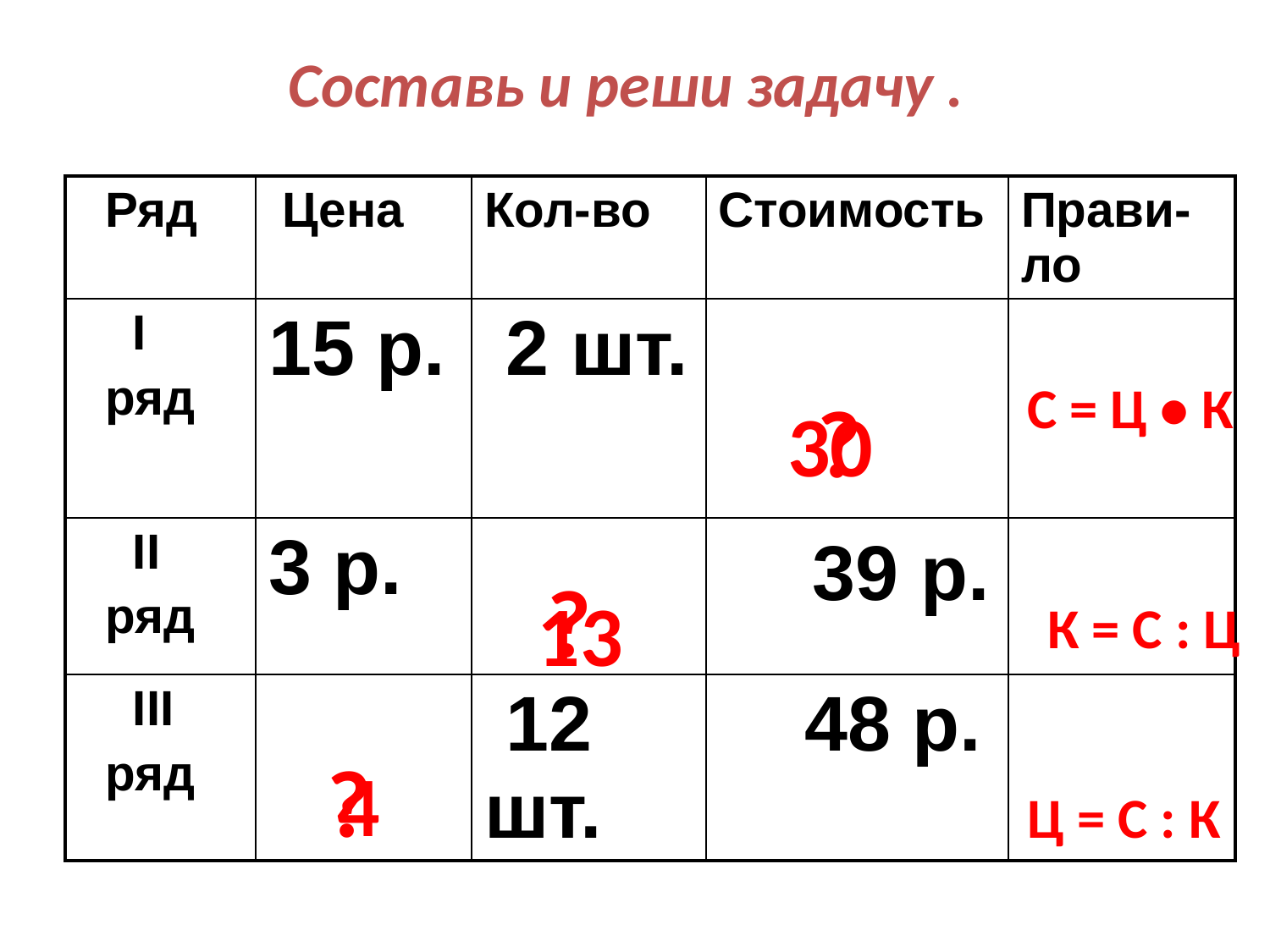

Составь и реши задачу .
| Ряд | Цена | Кол-во | Стоимость | Прави-ло |
| --- | --- | --- | --- | --- |
| I ряд | 15 р. | 2 шт. |  |  |
| II ряд | 3 р. |  | 39 р. |  |
| III ряд |  | 12 шт. | 48 р. |  |
С = Ц • К
?
30
?
13
К = С : Ц
?
4
Ц = С : К